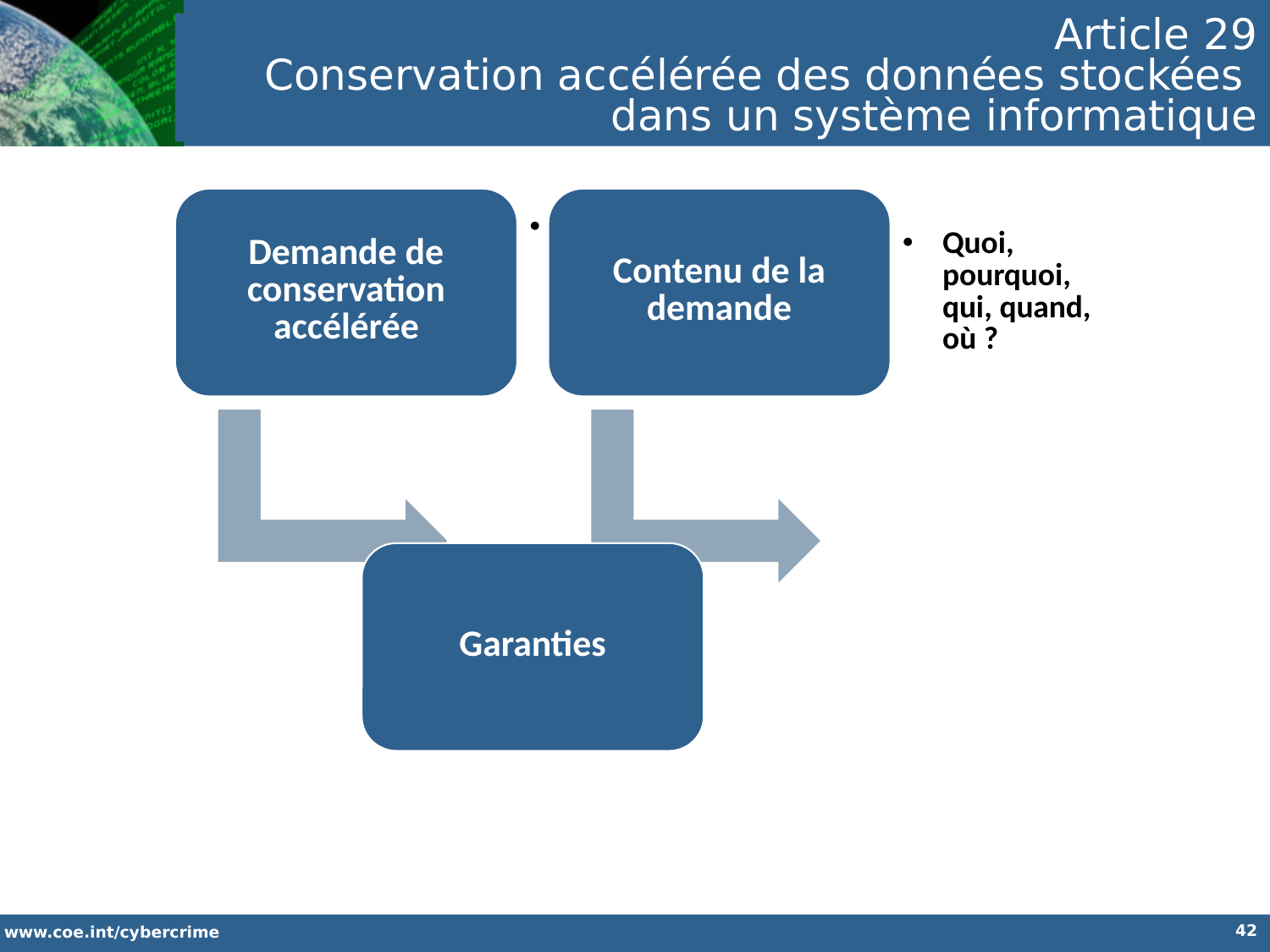

Article 29
Conservation accélérée des données stockées
dans un système informatique
Demande de conservation accélérée
Quoi, pourquoi, qui, quand, où ?
Garanties
42